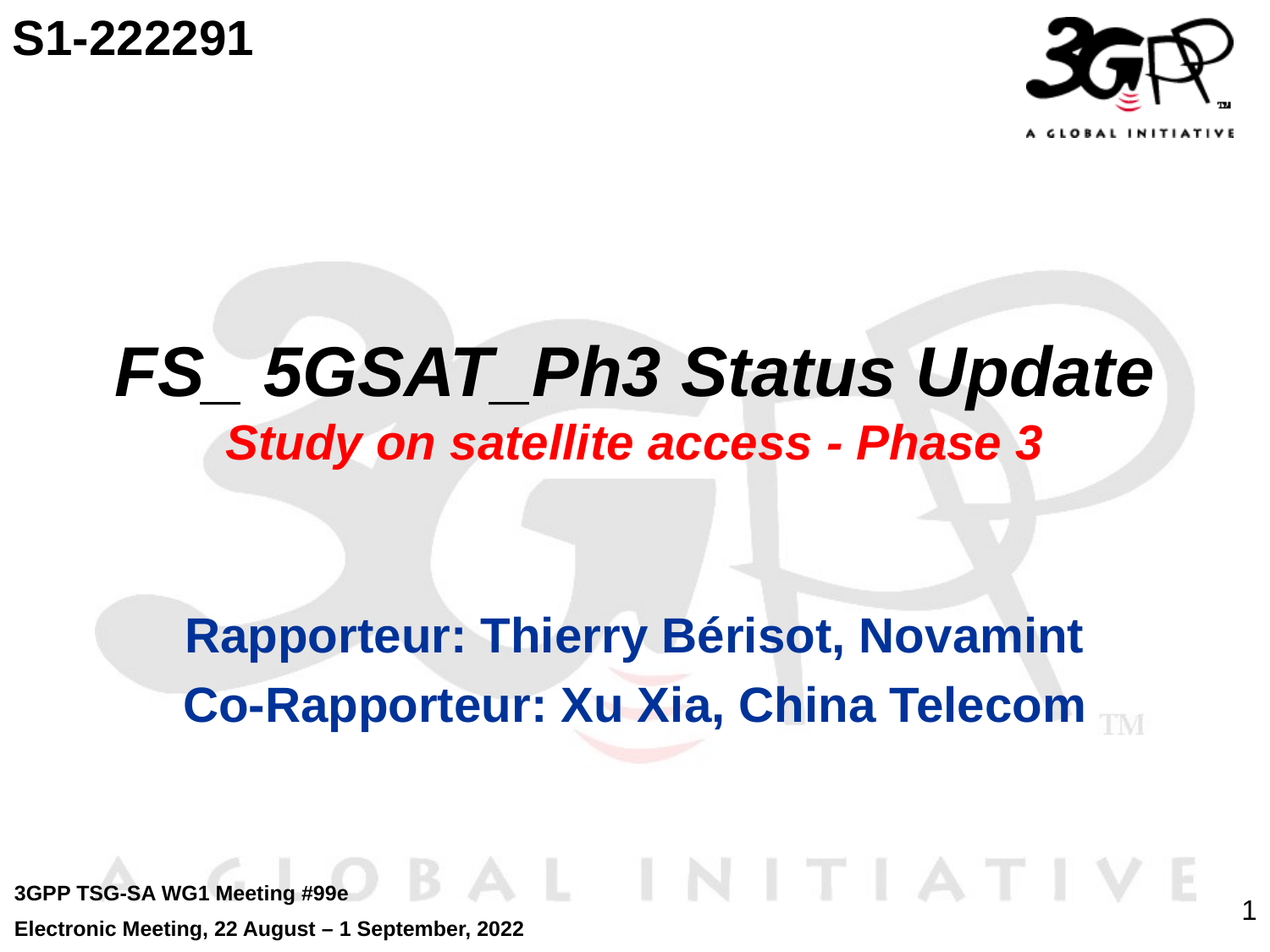

S1-222291
# FS_ 5GSAT_Ph3 Status Update Study on satellite access - Phase 3
Rapporteur: Thierry Bérisot, Novamint
Co-Rapporteur: Xu Xia, China Telecom
3GPP TSG-SA WG1 Meeting #99e
Electronic Meeting, 22 August – 1 September, 2022
1